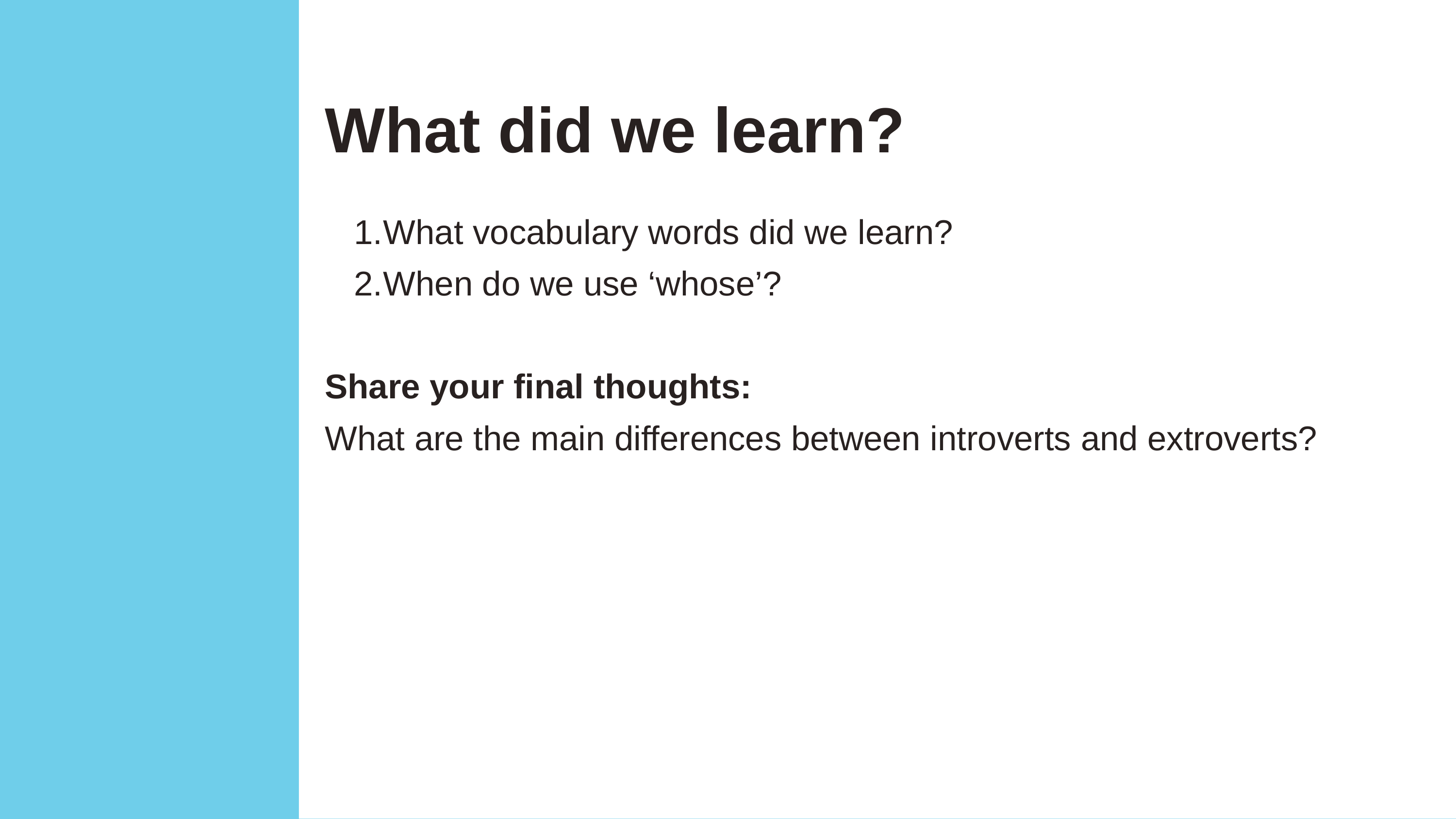

What did we learn?
What vocabulary words did we learn?
When do we use ‘whose’?

Share your final thoughts:
What are the main differences between introverts and extroverts?